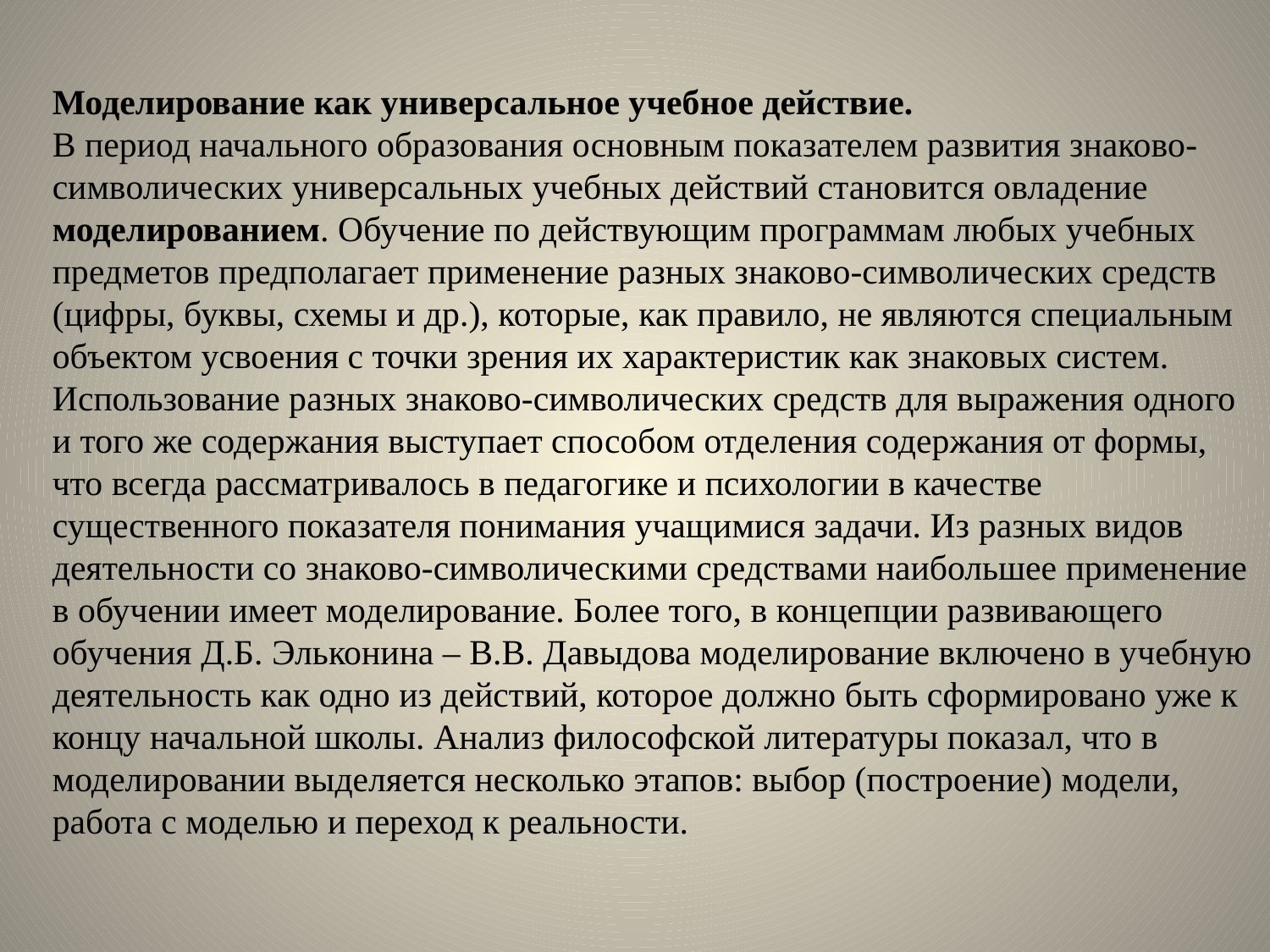

Моделирование как универсальное учебное действие.
В период начального образования основным показателем развития знаково-символических универсальных учебных действий становится овладение моделированием. Обучение по действующим программам любых учебных предметов предполагает применение разных знаково-символических средств (цифры, буквы, схемы и др.), которые, как правило, не являются специальным объектом усвоения с точки зрения их характеристик как знаковых систем. Использование разных знаково-символических средств для выражения одного и того же содержания выступает способом отделения содержания от формы, что всегда рассматривалось в педагогике и психологии в качестве существенного показателя понимания учащимися задачи. Из разных видов деятельности со знаково-символическими средствами наибольшее применение в обучении имеет моделирование. Более того, в концепции развивающего обучения Д.Б. Эльконина – В.В. Давыдова моделирование включено в учебную деятельность как одно из действий, которое должно быть сформировано уже к концу начальной школы. Анализ философской литературы показал, что в моделировании выделяется несколько этапов: выбор (построение) модели, работа с моделью и переход к реальности.